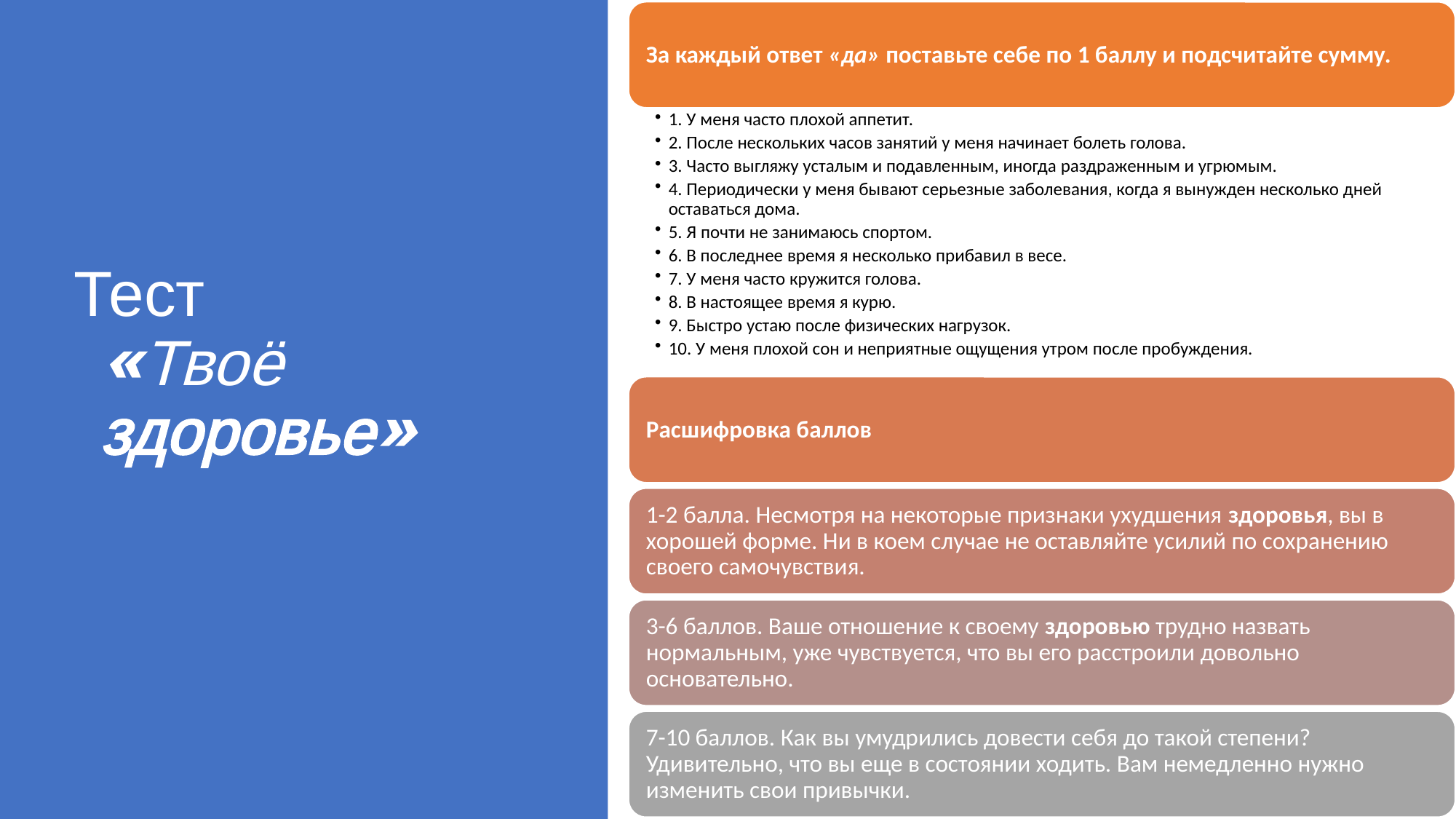

За каждый ответ «да» поставьте себе по 1 баллу и подсчитайте сумму.
1. У меня часто плохой аппетит.
2. После нескольких часов занятий у меня начинает болеть голова.
3. Часто выгляжу усталым и подавленным, иногда раздраженным и угрюмым.
4. Периодически у меня бывают серьезные заболевания, когда я вынужден несколько дней оставаться дома.
5. Я почти не занимаюсь спортом.
6. В последнее время я несколько прибавил в весе.
7. У меня часто кружится голова.
8. В настоящее время я курю.
9. Быстро устаю после физических нагрузок.
10. У меня плохой сон и неприятные ощущения утром после пробуждения.
Расшифровка баллов
1-2 балла. Несмотря на некоторые признаки ухудшения здоровья, вы в хорошей форме. Ни в коем случае не оставляйте усилий по сохранению своего самочувствия.
3-6 баллов. Ваше отношение к своему здоровью трудно назвать нормальным, уже чувствуется, что вы его расстроили довольно основательно.
7-10 баллов. Как вы умудрились довести себя до такой степени? Удивительно, что вы еще в состоянии ходить. Вам немедленно нужно изменить свои привычки.
# Тест «Твоё здоровье»